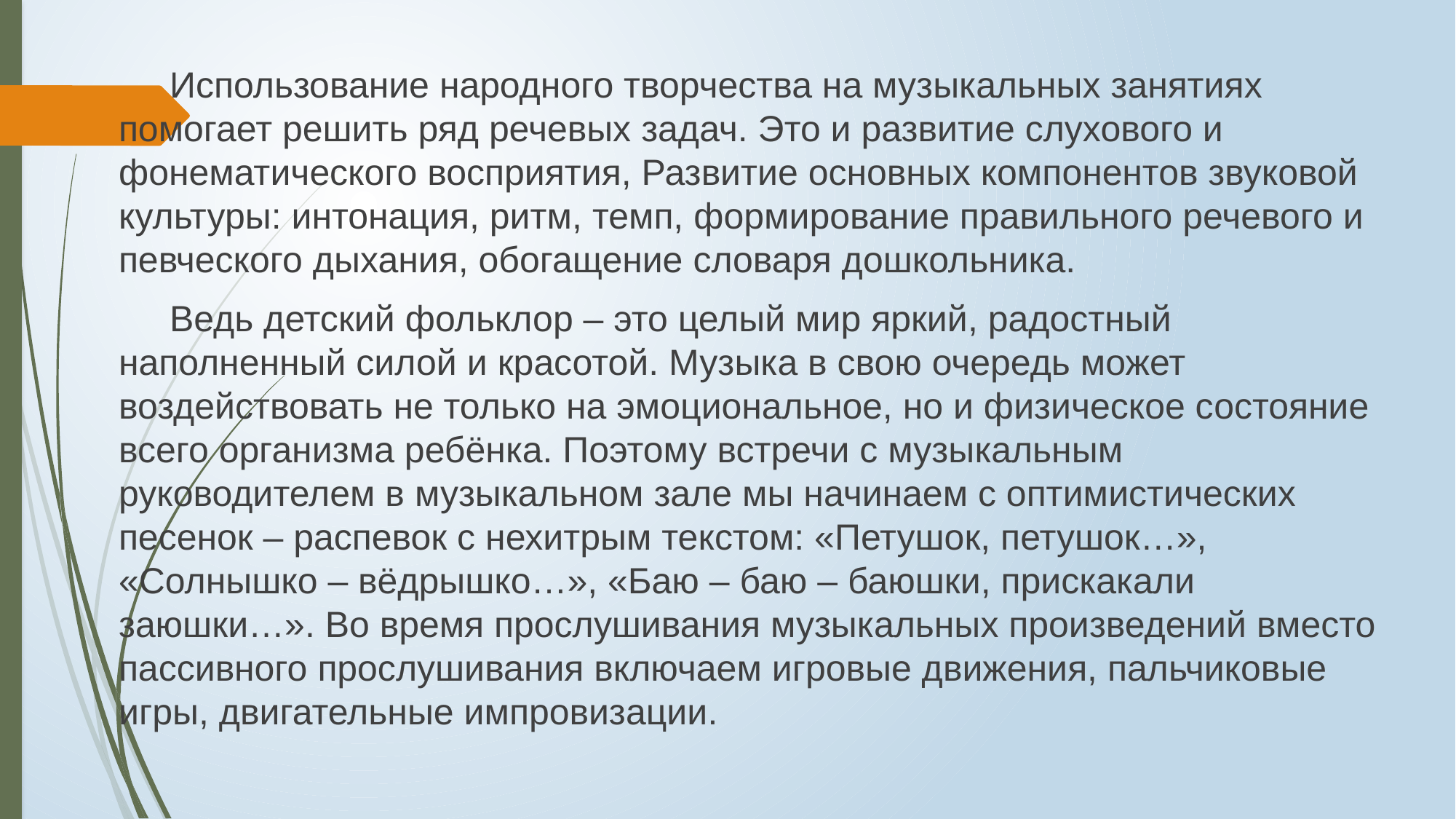

Использование народного творчества на музыкальных занятиях помогает решить ряд речевых задач. Это и развитие слухового и фонематического восприятия, Развитие основных компонентов звуковой культуры: интонация, ритм, темп, формирование правильного речевого и певческого дыхания, обогащение словаря дошкольника.
     Ведь детский фольклор – это целый мир яркий, радостный наполненный силой и красотой. Музыка в свою очередь может воздействовать не только на эмоциональное, но и физическое состояние всего организма ребёнка. Поэтому встречи с музыкальным руководителем в музыкальном зале мы начинаем с оптимистических песенок – распевок с нехитрым текстом: «Петушок, петушок…», «Солнышко – вёдрышко…», «Баю – баю – баюшки, прискакали заюшки…». Во время прослушивания музыкальных произведений вместо пассивного прослушивания включаем игровые движения, пальчиковые игры, двигательные импровизации.